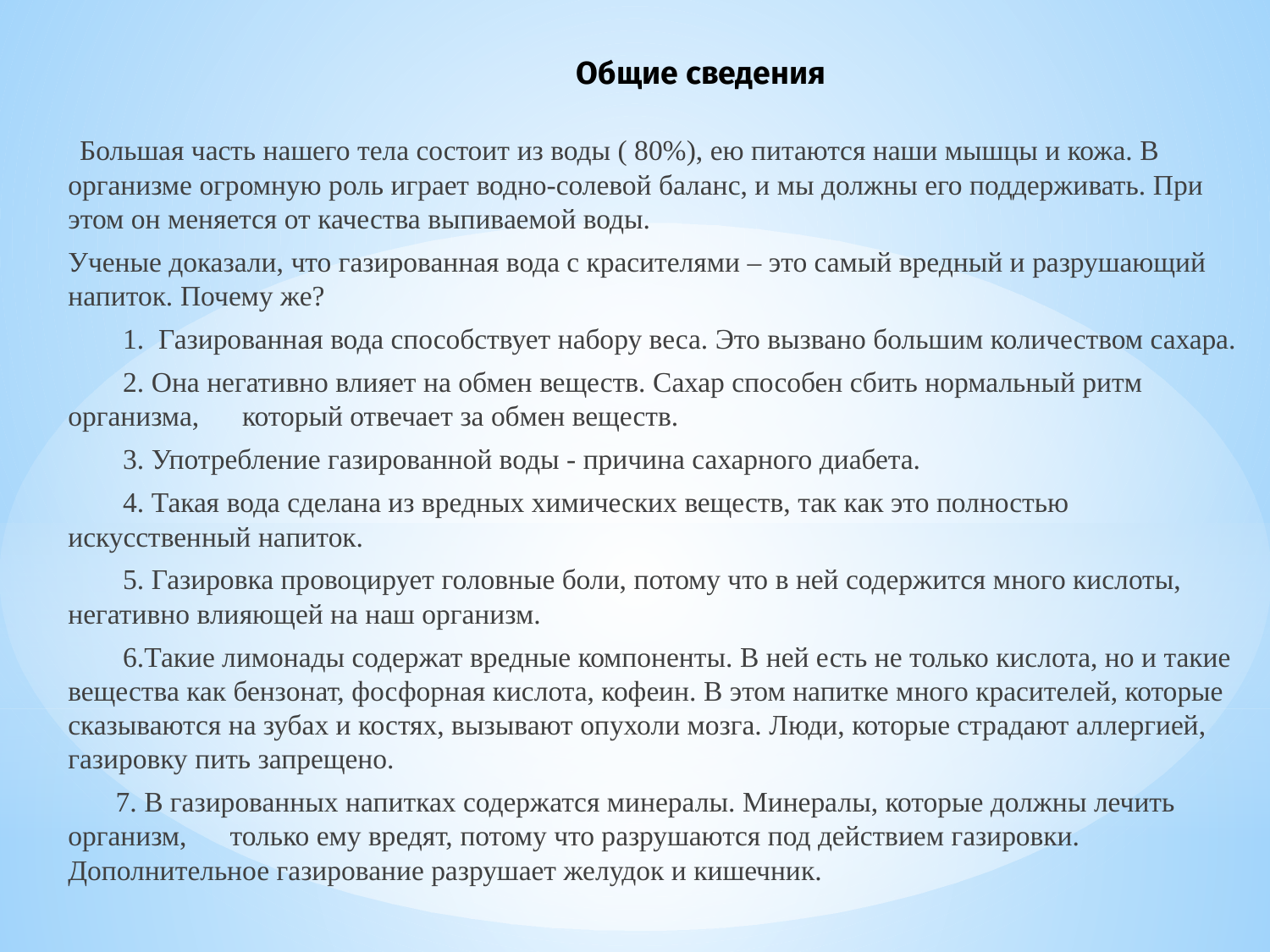

# Общие сведения
     Большая часть нашего тела состоит из воды ( 80%), ею питаются наши мышцы и кожа. В организме огромную роль играет водно-солевой баланс, и мы должны его поддерживать. При этом он меняется от качества выпиваемой воды.
	Ученые доказали, что газированная вода с красителями – это самый вредный и разрушающий напиток. Почему же?
           1.  Газированная вода способствует набору веса. Это вызвано большим количеством сахара.
           2. Она негативно влияет на обмен веществ. Сахар способен сбить нормальный ритм организма,      который отвечает за обмен веществ.
           3. Употребление газированной воды - причина сахарного диабета.
           4. Такая вода сделана из вредных химических веществ, так как это полностью искусственный напиток.
           5. Газировка провоцирует головные боли, потому что в ней содержится много кислоты, негативно влияющей на наш организм.
           6.Такие лимонады содержат вредные компоненты. В ней есть не только кислота, но и такие вещества как бензонат, фосфорная кислота, кофеин. В этом напитке много красителей, которые сказываются на зубах и костях, вызывают опухоли мозга. Люди, которые страдают аллергией, газировку пить запрещено.
          7. В газированных напитках содержатся минералы. Минералы, которые должны лечить организм,      только ему вредят, потому что разрушаются под действием газировки. Дополнительное газирование разрушает желудок и кишечник.